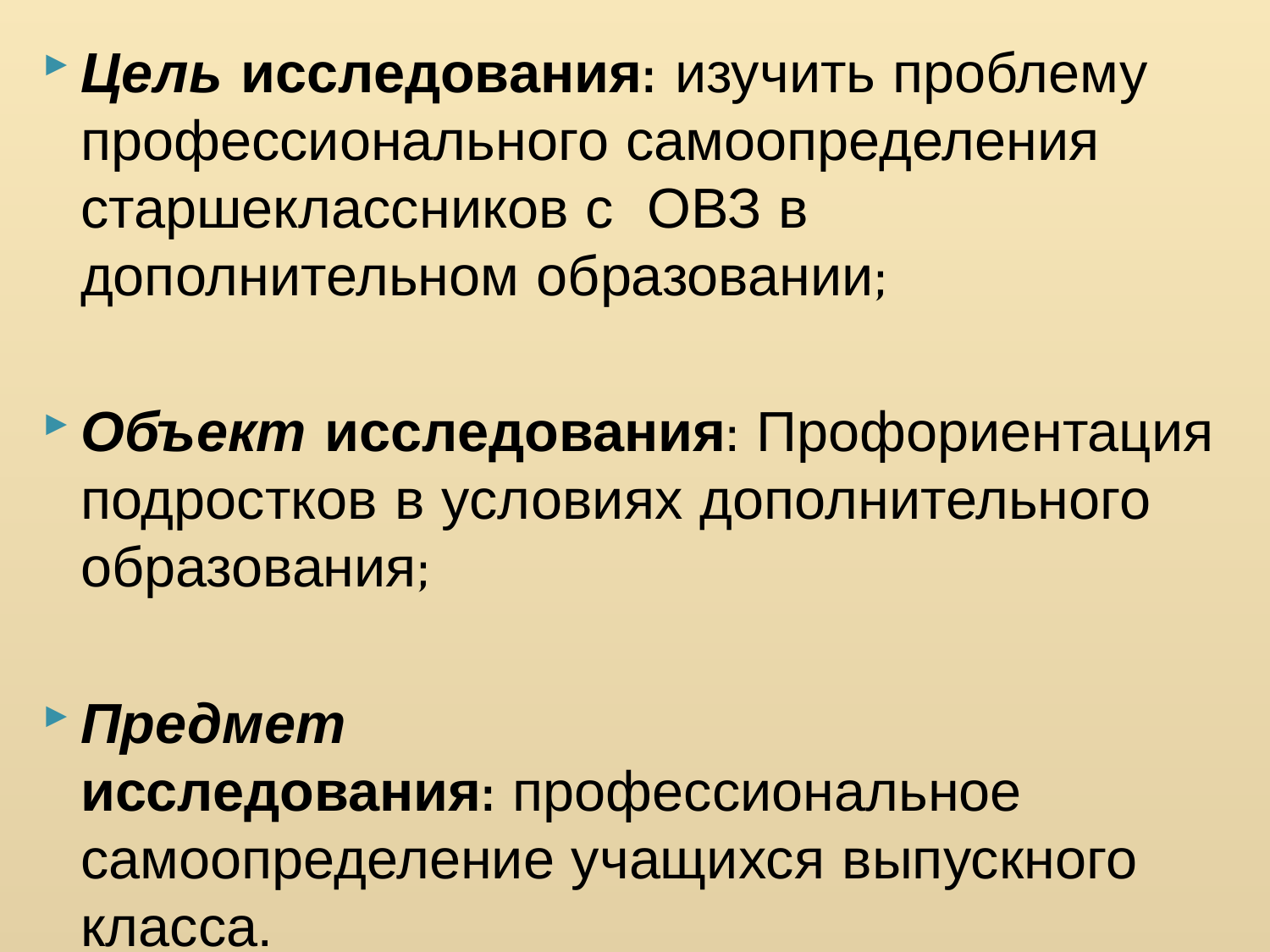

#
Цель исследования: изучить проблему профессионального самоопределения старшеклассников с  ОВЗ в дополнительном образовании;

Объект исследования: Профориентация подростков в условиях дополнительного образования;

Предмет исследования: профессиональное самоопределение учащихся выпускного класса.